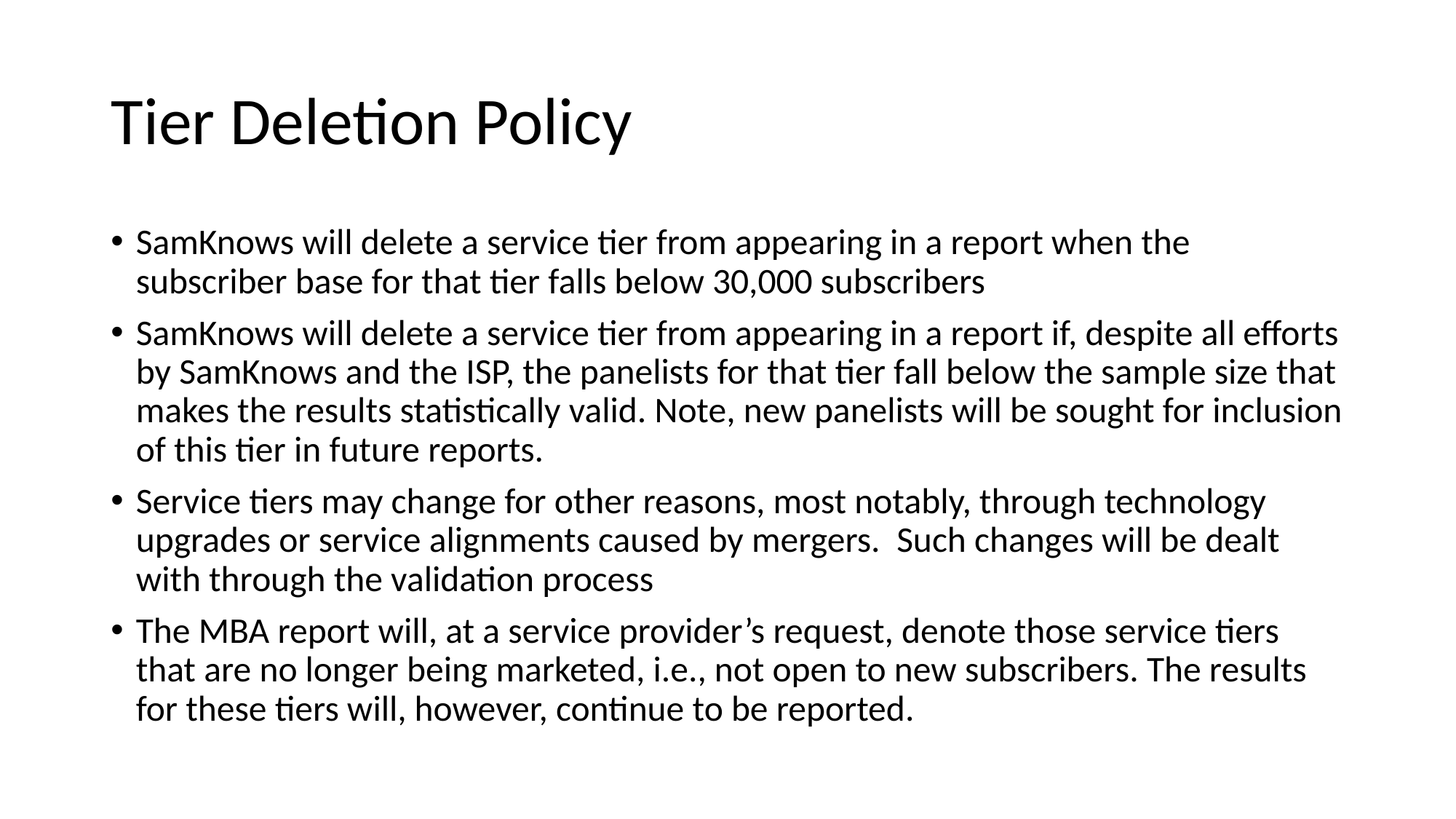

# Tier Deletion Policy
SamKnows will delete a service tier from appearing in a report when the subscriber base for that tier falls below 30,000 subscribers
SamKnows will delete a service tier from appearing in a report if, despite all efforts by SamKnows and the ISP, the panelists for that tier fall below the sample size that makes the results statistically valid. Note, new panelists will be sought for inclusion of this tier in future reports.
Service tiers may change for other reasons, most notably, through technology upgrades or service alignments caused by mergers.  Such changes will be dealt with through the validation process
The MBA report will, at a service provider’s request, denote those service tiers that are no longer being marketed, i.e., not open to new subscribers. The results for these tiers will, however, continue to be reported.